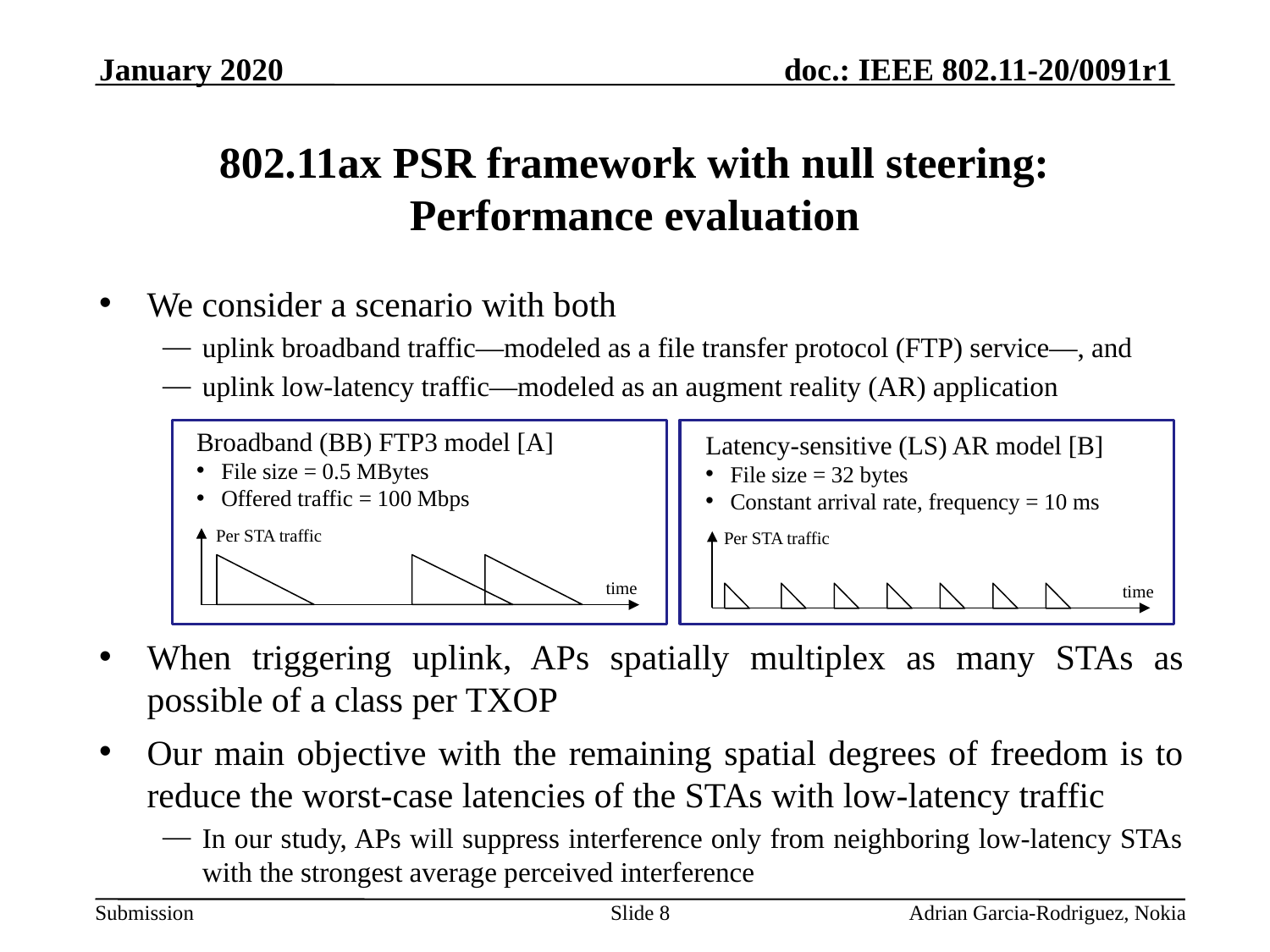

January 2020
# 802.11ax PSR framework with null steering: Performance evaluation
We consider a scenario with both
uplink broadband traffic—modeled as a file transfer protocol (FTP) service—, and
uplink low-latency traffic—modeled as an augment reality (AR) application

When triggering uplink, APs spatially multiplex as many STAs as possible of a class per TXOP
Our main objective with the remaining spatial degrees of freedom is to reduce the worst-case latencies of the STAs with low-latency traffic
In our study, APs will suppress interference only from neighboring low-latency STAs with the strongest average perceived interference

Broadband (BB) FTP3 model [A]
File size = 0.5 MBytes
Offered traffic = 100 Mbps
Latency-sensitive (LS) AR model [B]
File size = 32 bytes
Constant arrival rate, frequency = 10 ms

Per STA traffic

time
Per STA traffic
time

Slide 8
Adrian Garcia-Rodriguez, Nokia